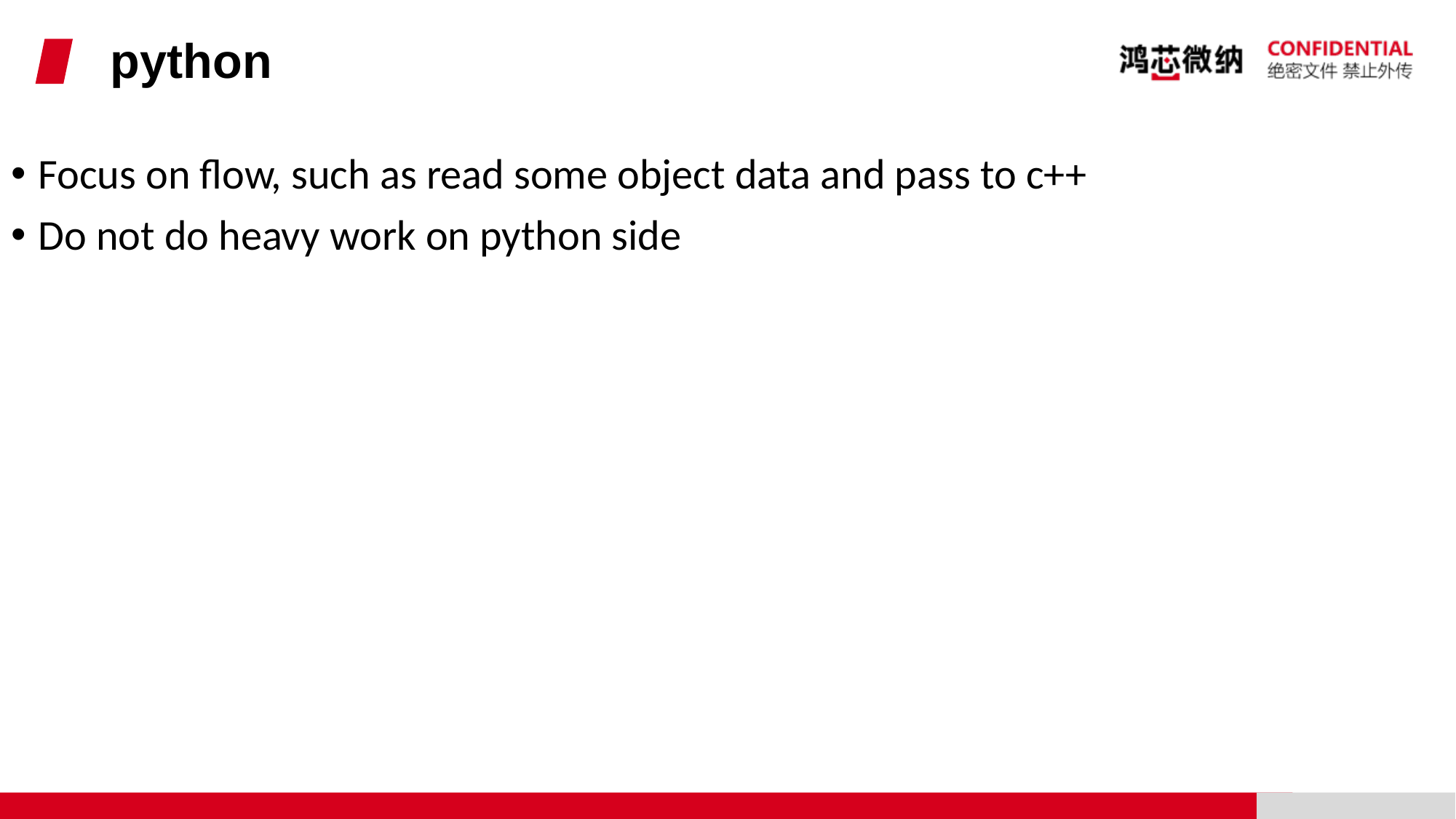

# python
Focus on flow, such as read some object data and pass to c++
Do not do heavy work on python side